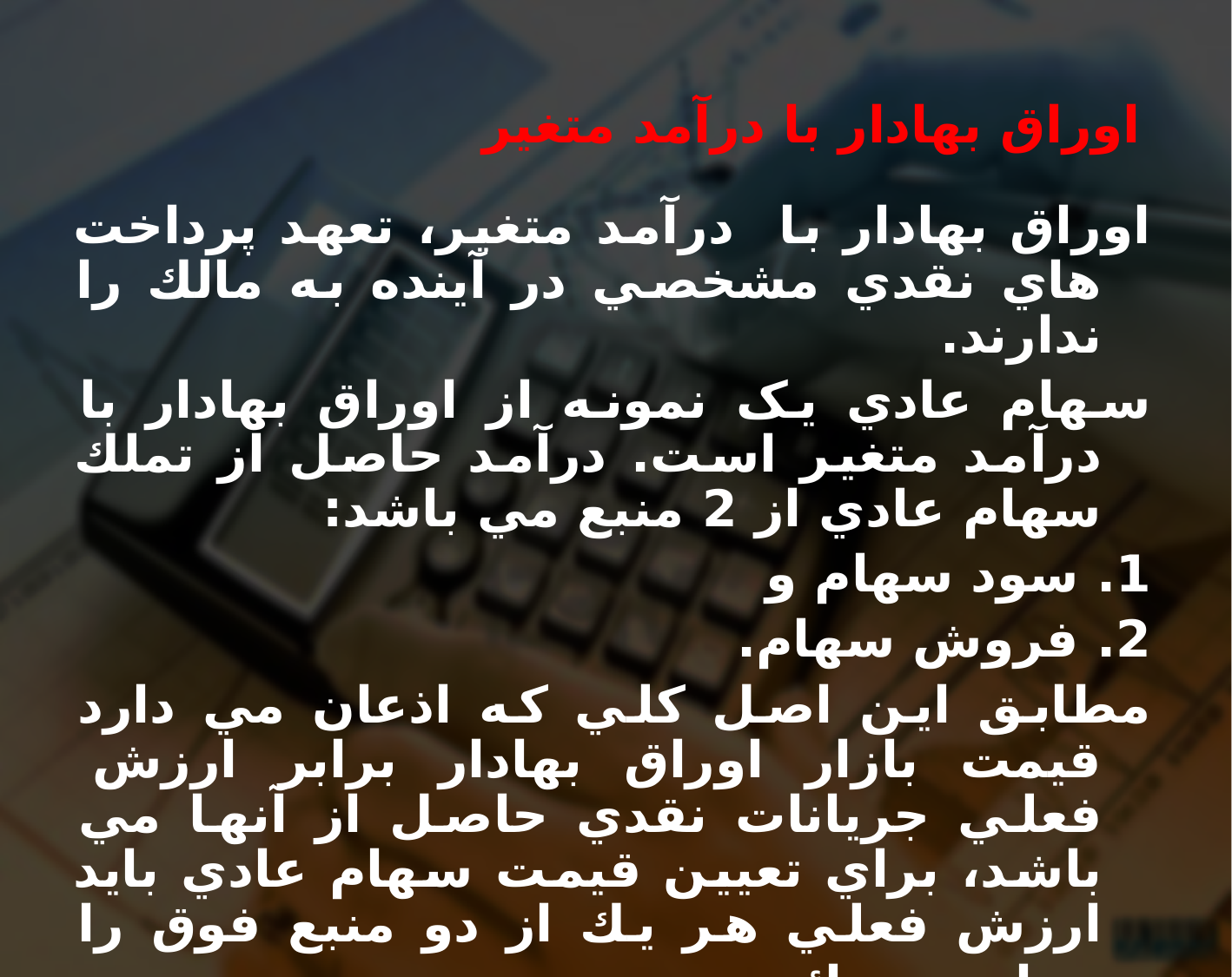

# اوراق بهادار با درآمد متغير
اوراق بهادار با  درآمد متغير، تعهد پرداخت هاي نقدي مشخصي در آينده به مالك را ندارند.
سهام عادي يک نمونه از اوراق بهادار با درآمد متغير است. درآمد حاصل از تملك سهام عادي از 2 منبع مي باشد:
1. سود سهام و
2. فروش سهام.
مطابق اين اصل كلي كه اذعان مي دارد قيمت بازار اوراق بهادار برابر ارزش فعلي جريانات نقدي حاصل از آنها مي باشد، براي تعيين قيمت سهام عادي بايد ارزش فعلي هر يك از دو منبع فوق را محاسبه نمائيم.